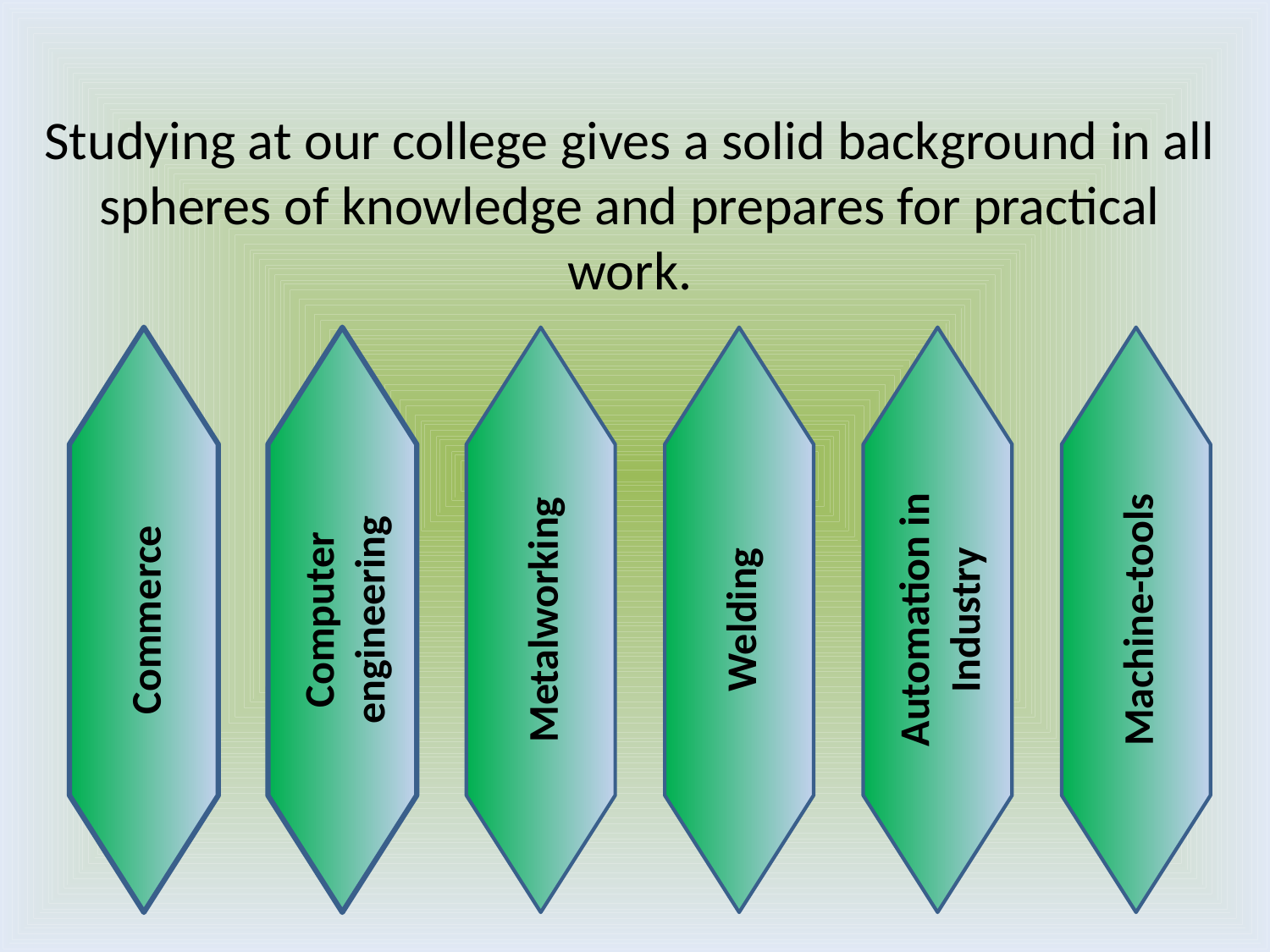

# Studying at our college gives a solid background in all spheres of knowledge and prepares for practical work.

Commerce
Computer engineering
Metalworking
Welding
Automation in Industry
Machine-tools